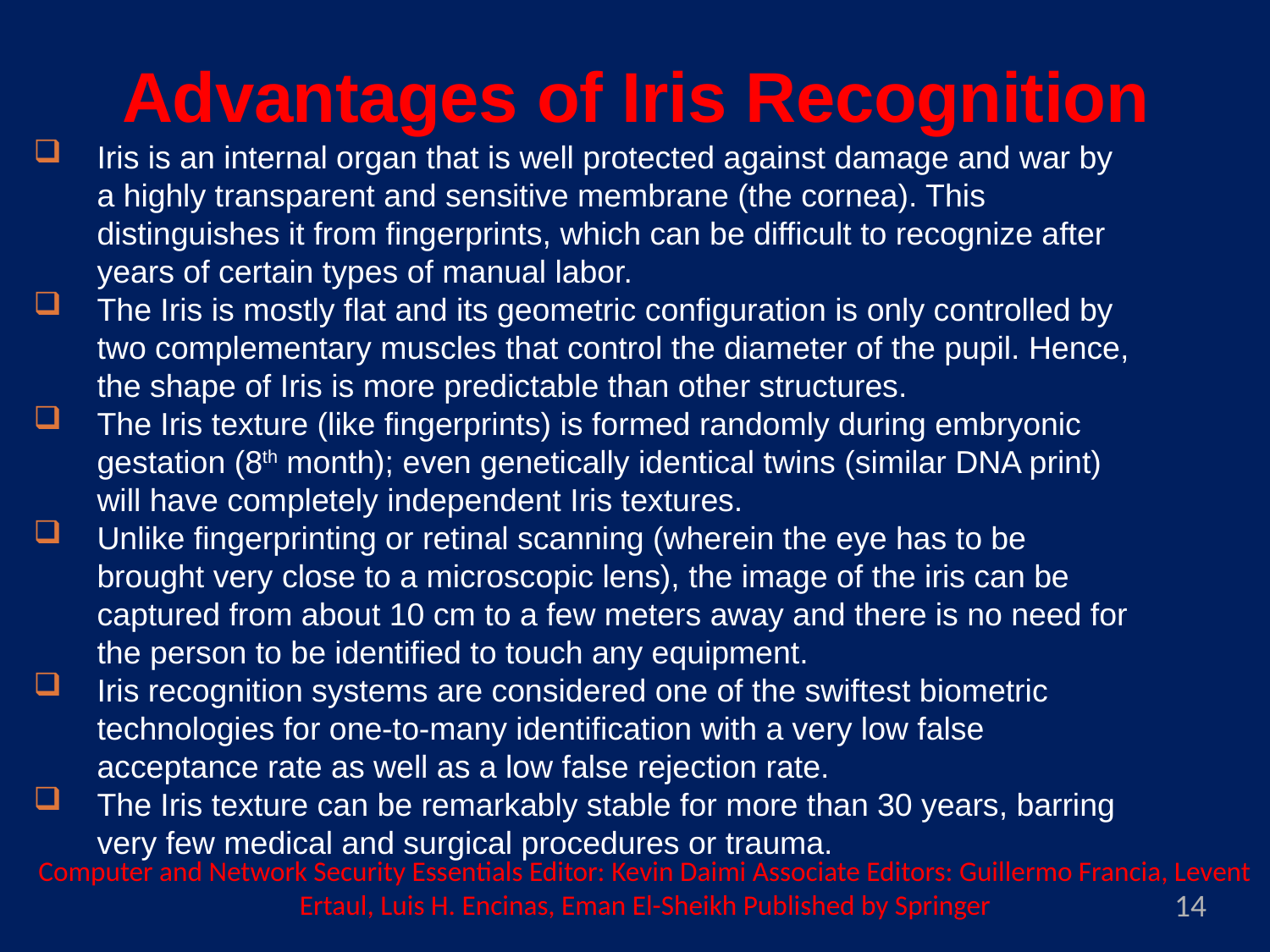

Advantages of Iris Recognition
Iris is an internal organ that is well protected against damage and war by a highly transparent and sensitive membrane (the cornea). This distinguishes it from fingerprints, which can be difficult to recognize after years of certain types of manual labor.
The Iris is mostly flat and its geometric configuration is only controlled by two complementary muscles that control the diameter of the pupil. Hence, the shape of Iris is more predictable than other structures.
The Iris texture (like fingerprints) is formed randomly during embryonic gestation (8th month); even genetically identical twins (similar DNA print) will have completely independent Iris textures.
Unlike fingerprinting or retinal scanning (wherein the eye has to be brought very close to a microscopic lens), the image of the iris can be captured from about 10 cm to a few meters away and there is no need for the person to be identified to touch any equipment.
Iris recognition systems are considered one of the swiftest biometric technologies for one-to-many identification with a very low false acceptance rate as well as a low false rejection rate.
The Iris texture can be remarkably stable for more than 30 years, barring very few medical and surgical procedures or trauma.
Computer and Network Security Essentials Editor: Kevin Daimi Associate Editors: Guillermo Francia, Levent Ertaul, Luis H. Encinas, Eman El-Sheikh Published by Springer
14